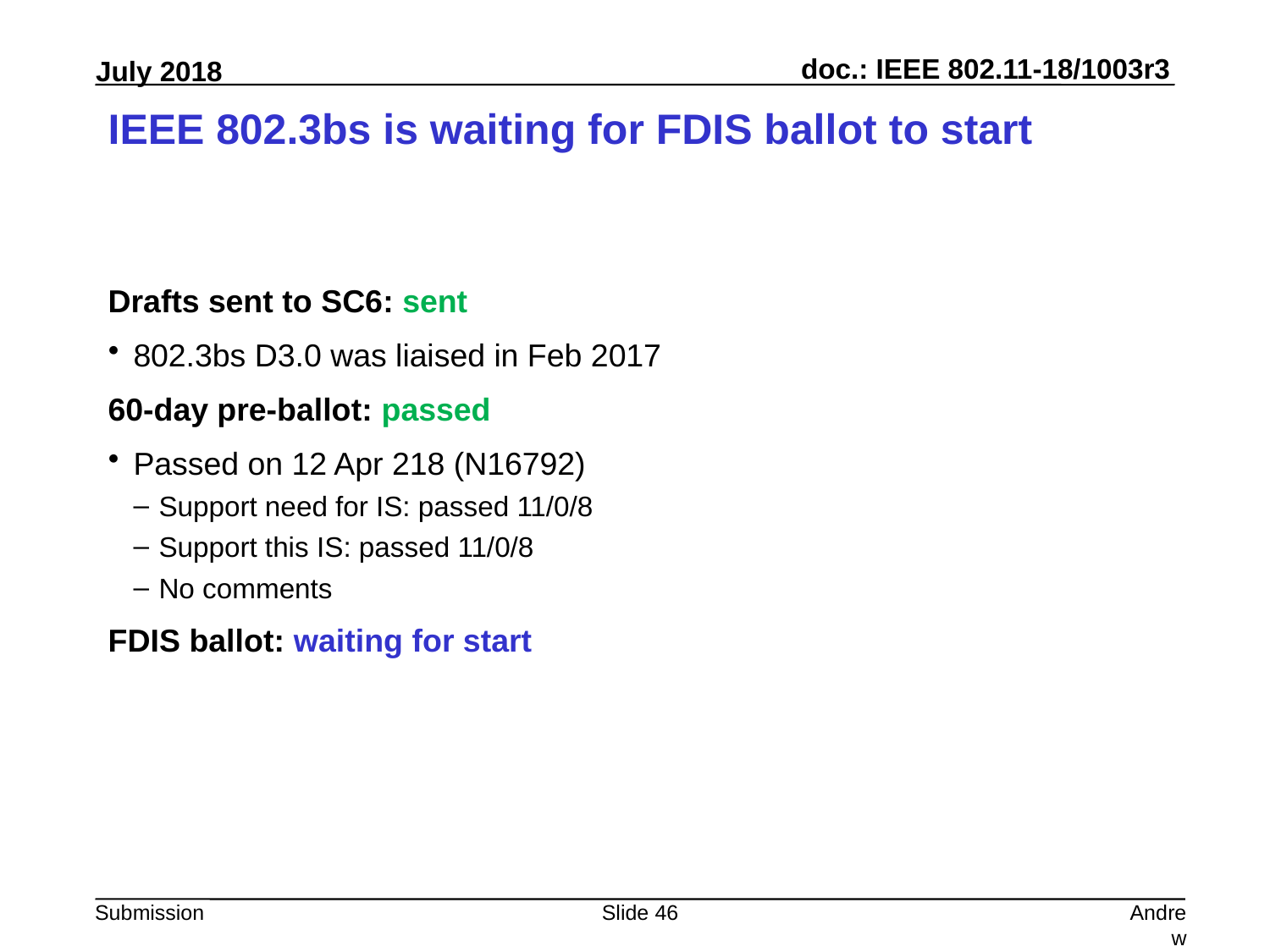

# IEEE 802.3bs is waiting for FDIS ballot to start
Drafts sent to SC6: sent
802.3bs D3.0 was liaised in Feb 2017
60-day pre-ballot: passed
Passed on 12 Apr 218 (N16792)
Support need for IS: passed 11/0/8
Support this IS: passed 11/0/8
No comments
FDIS ballot: waiting for start
Slide 46
Andrew Myles, Cisco